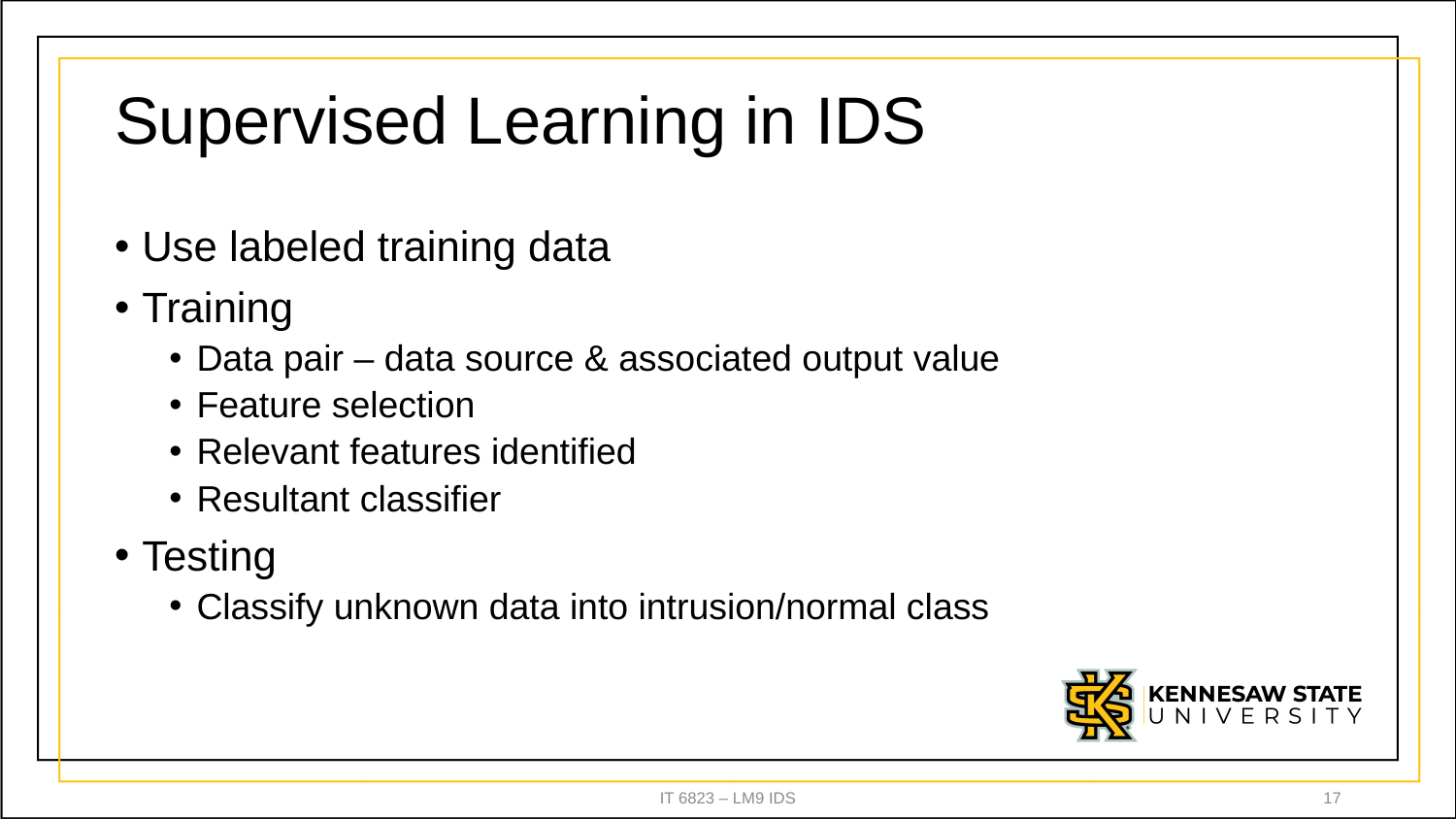

# Supervised Learning in IDS
Use labeled training data
Training
Data pair – data source & associated output value
Feature selection
Relevant features identified
Resultant classifier
Testing
Classify unknown data into intrusion/normal class
IT 6823 – LM9 IDS
17